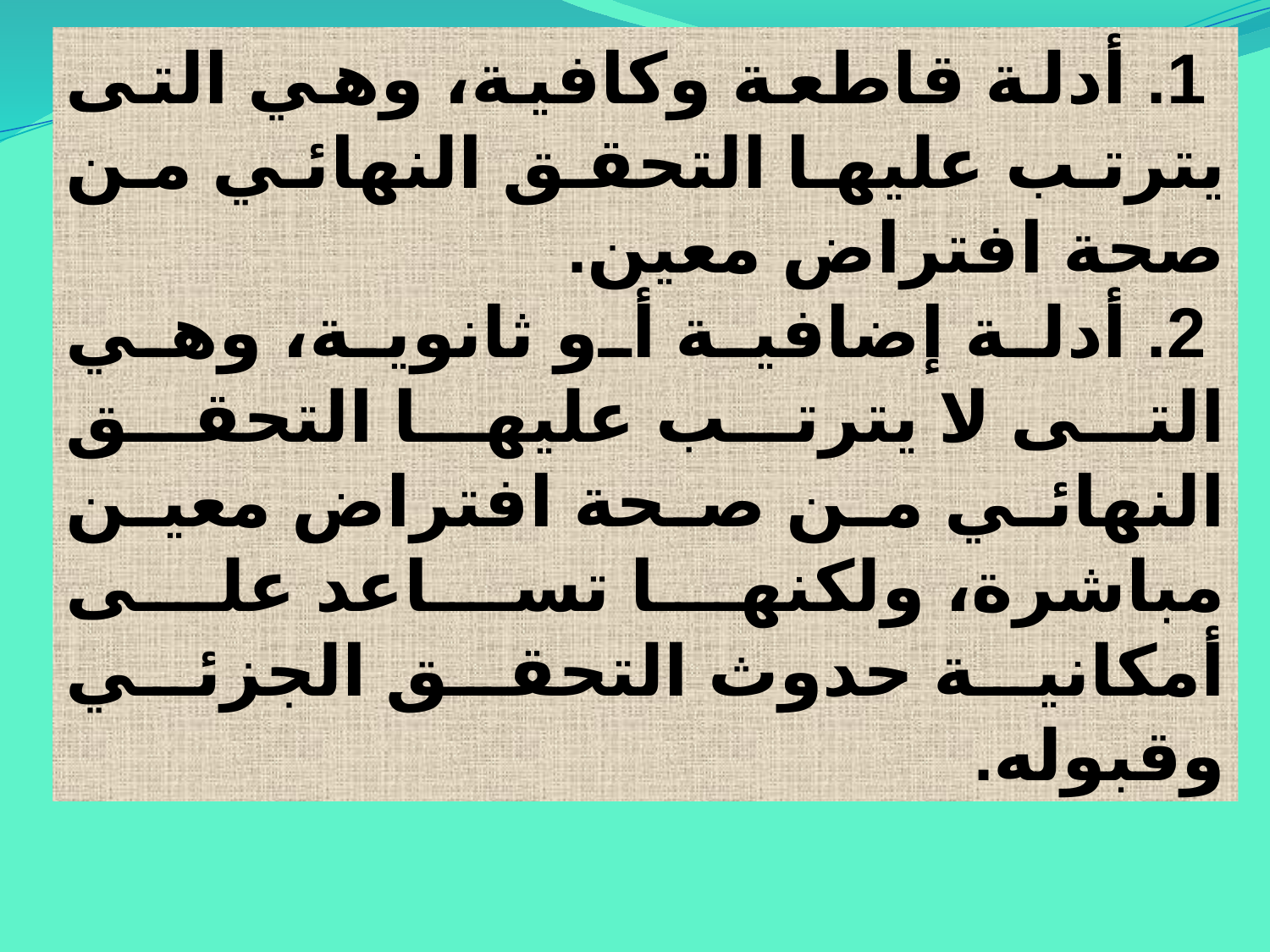

1. أدلة قاطعة وكافية، وهي التى يترتب عليها التحقق النهائي من صحة افتراض معين.
 2. أدلة إضافية أو ثانوية، وهي التى لا يترتب عليها التحقق النهائي من صحة افتراض معين مباشرة، ولكنها تساعد على أمكانية حدوث التحقق الجزئي وقبوله.